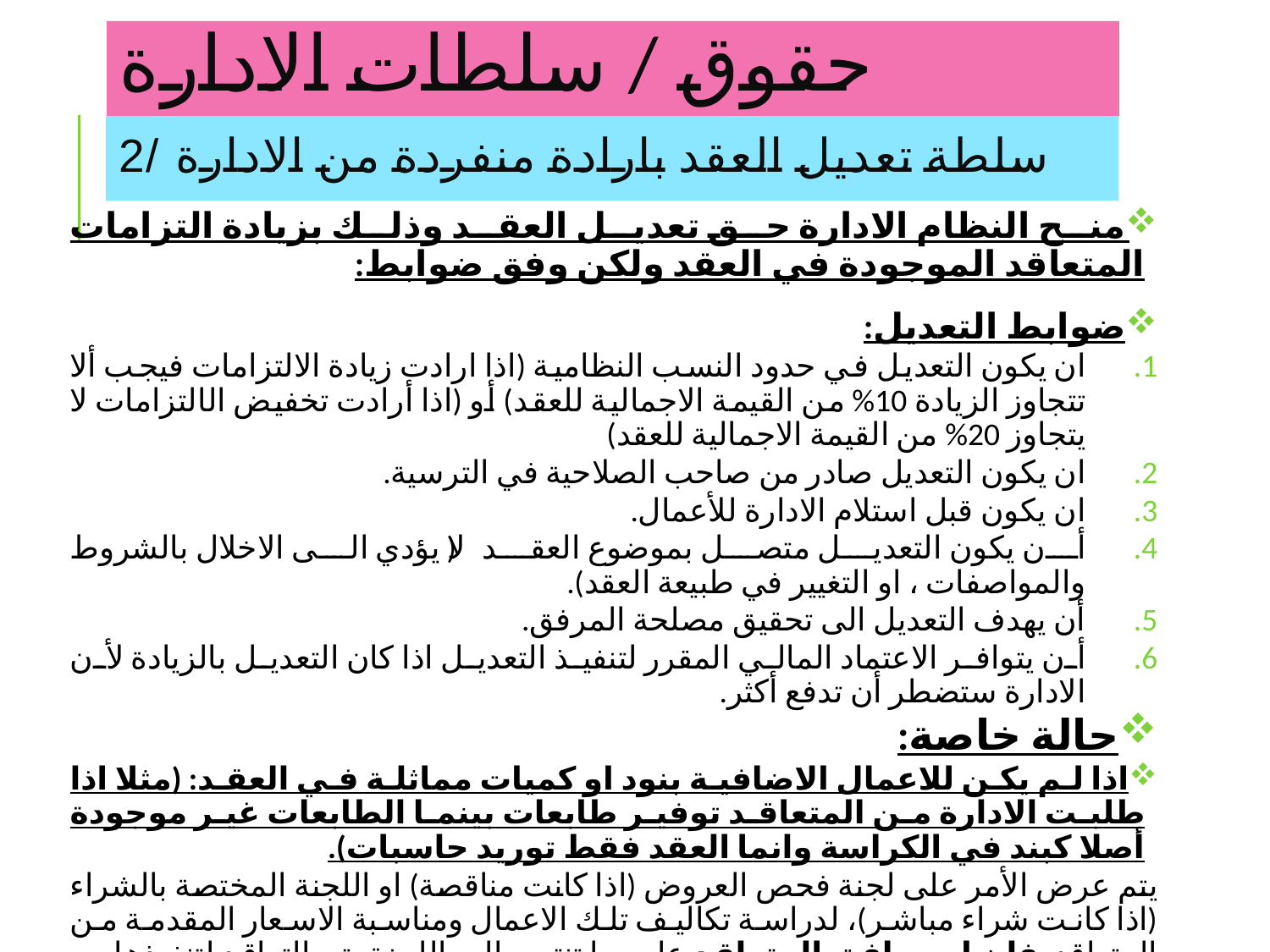

# حقوق / سلطات الادارة
2/ سلطة تعديل العقد بارادة منفردة من الادارة
منح النظام الادارة حق تعديل العقد وذلك بزيادة التزامات المتعاقد الموجودة في العقد ولكن وفق ضوابط:
ضوابط التعديل:
ان يكون التعديل في حدود النسب النظامية (اذا ارادت زيادة الالتزامات فيجب ألا تتجاوز الزيادة 10% من القيمة الاجمالية للعقد) أو (اذا أرادت تخفيض الالتزامات لا يتجاوز 20% من القيمة الاجمالية للعقد)
ان يكون التعديل صادر من صاحب الصلاحية في الترسية.
ان يكون قبل استلام الادارة للأعمال.
أن يكون التعديل متصل بموضوع العقد (لا يؤدي الى الاخلال بالشروط والمواصفات ، او التغيير في طبيعة العقد).
أن يهدف التعديل الى تحقيق مصلحة المرفق.
أن يتوافر الاعتماد المالي المقرر لتنفيذ التعديل اذا كان التعديل بالزيادة لأن الادارة ستضطر أن تدفع أكثر.
حالة خاصة:
اذا لم يكن للاعمال الاضافية بنود او كميات مماثلة في العقد: (مثلا اذا طلبت الادارة من المتعاقد توفير طابعات بينما الطابعات غير موجودة أصلا كبند في الكراسة وانما العقد فقط توريد حاسبات).
يتم عرض الأمر على لجنة فحص العروض (اذا كانت مناقصة) او اللجنة المختصة بالشراء (اذا كانت شراء مباشر)، لدراسة تكاليف تلك الاعمال ومناسبة الاسعار المقدمة من المتعاقد. فان لم يوافق المتعاقد على ما تنتهي اليه اللجنة يتم التعاقد لتنفيذها مع مقاولين اخرين.